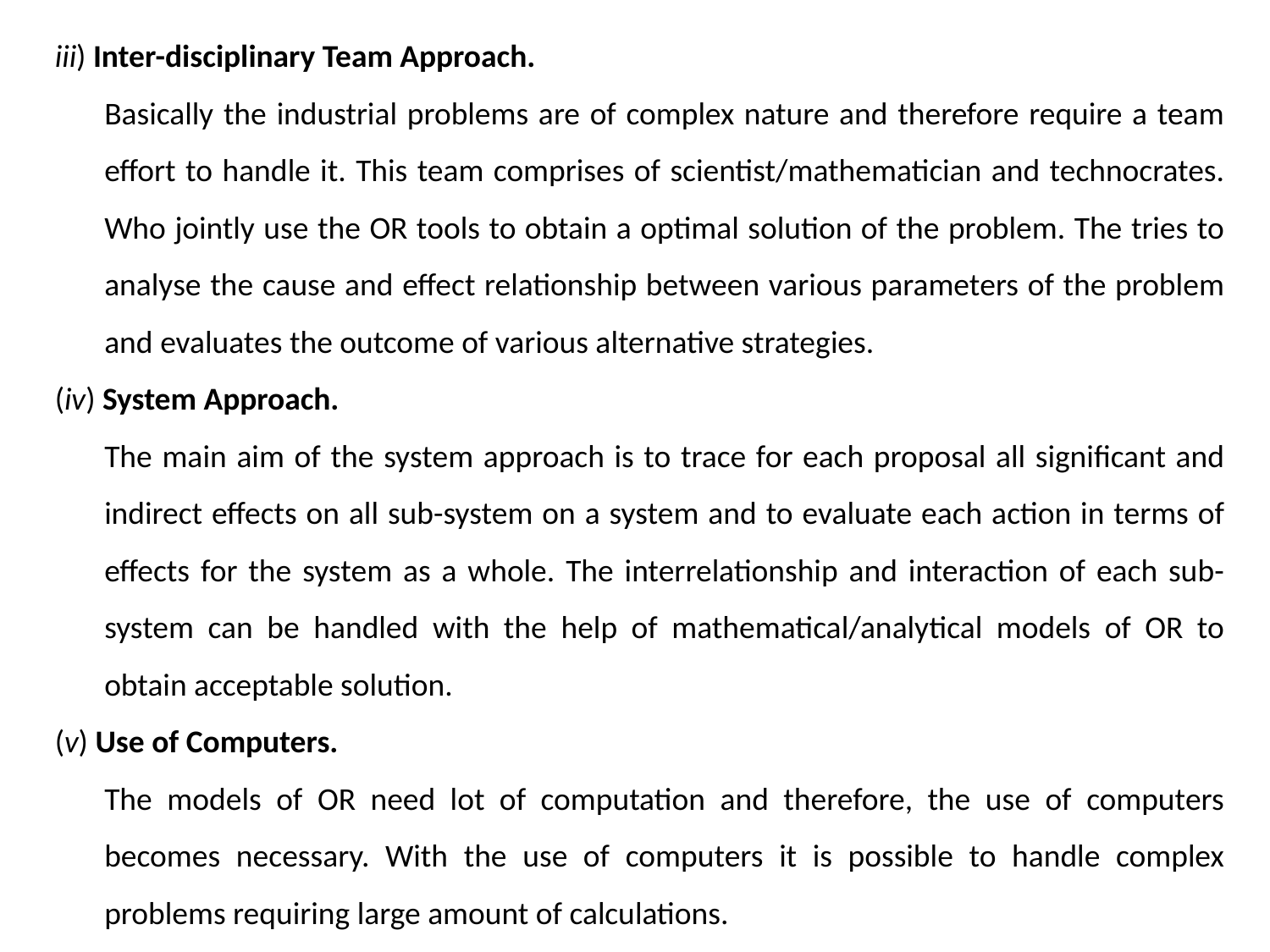

iii) Inter-disciplinary Team Approach.
Basically the industrial problems are of complex nature and therefore require a team effort to handle it. This team comprises of scientist/mathematician and technocrates. Who jointly use the OR tools to obtain a optimal solution of the problem. The tries to analyse the cause and effect relationship between various parameters of the problem and evaluates the outcome of various alternative strategies.
(iv) System Approach.
The main aim of the system approach is to trace for each proposal all significant and indirect effects on all sub-system on a system and to evaluate each action in terms of effects for the system as a whole. The interrelationship and interaction of each sub-system can be handled with the help of mathematical/analytical models of OR to obtain acceptable solution.
(v) Use of Computers.
The models of OR need lot of computation and therefore, the use of computers becomes necessary. With the use of computers it is possible to handle complex problems requiring large amount of calculations.